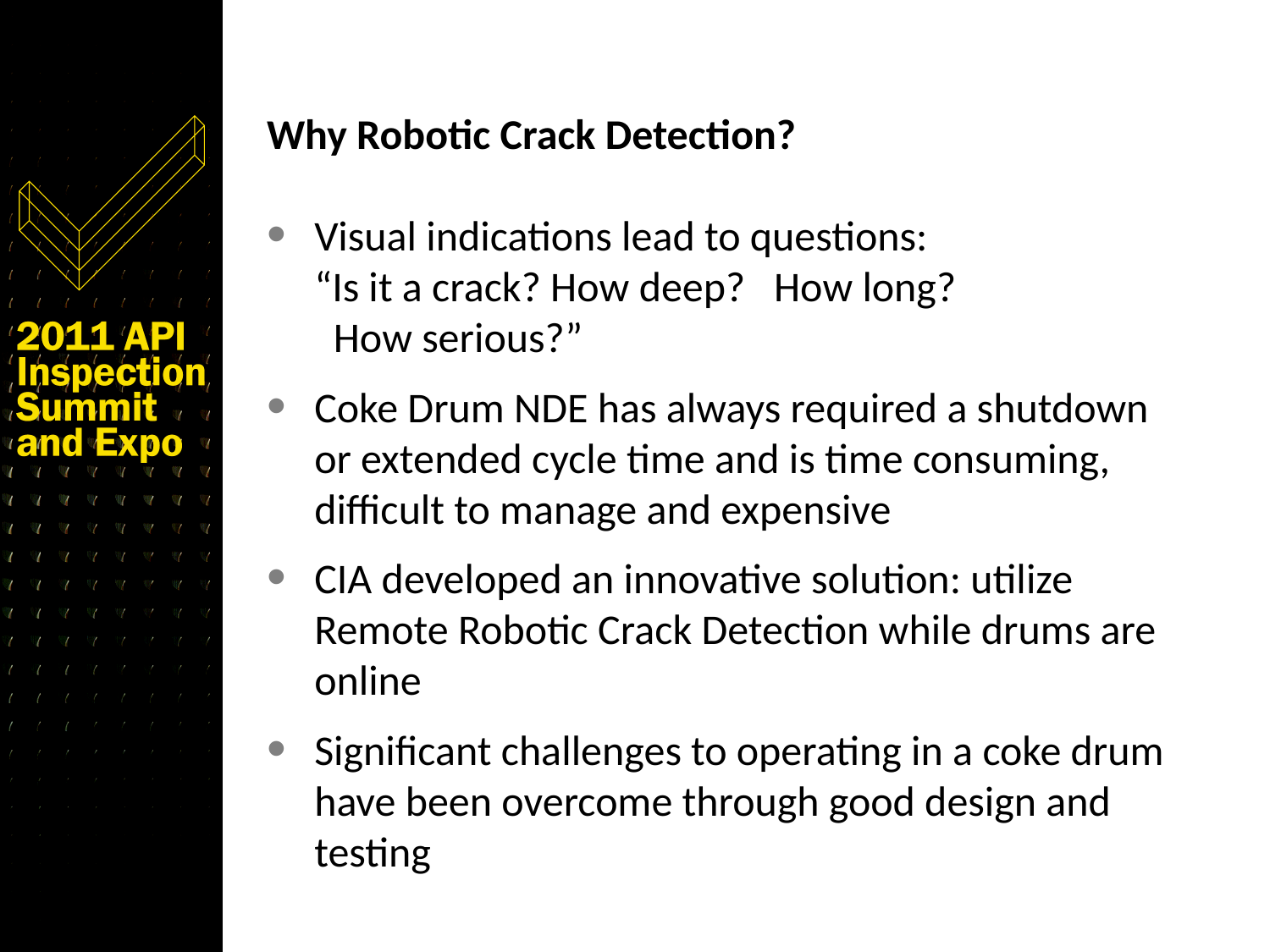

# Why Robotic Crack Detection?
Visual indications lead to questions:
“Is it a crack? How deep?   How long?
  How serious?”
Coke Drum NDE has always required a shutdown or extended cycle time and is time consuming, difficult to manage and expensive
CIA developed an innovative solution: utilize Remote Robotic Crack Detection while drums are online
Significant challenges to operating in a coke drum have been overcome through good design and testing